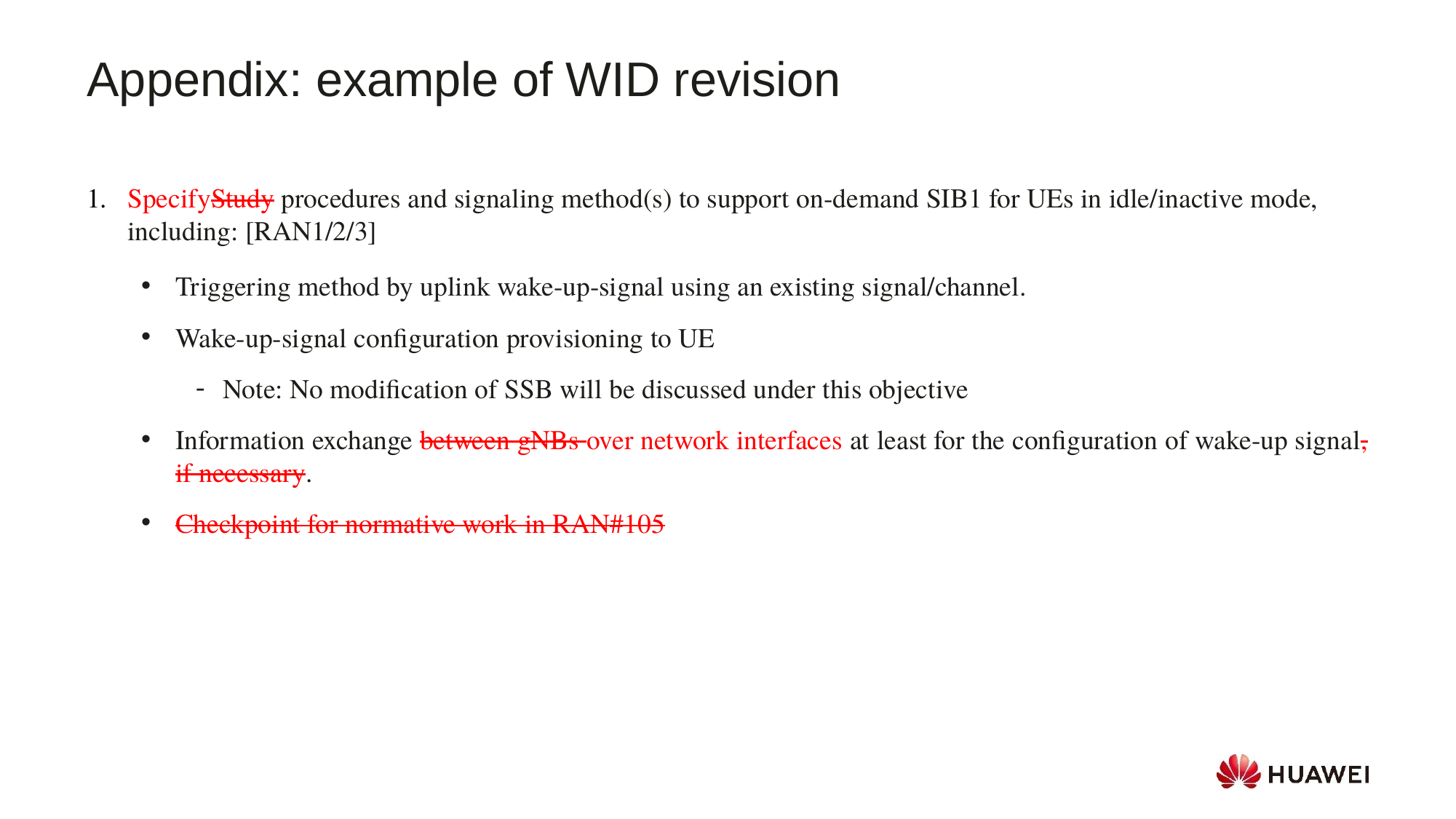

Appendix: example of WID revision
SpecifyStudy procedures and signaling method(s) to support on-demand SIB1 for UEs in idle/inactive mode, including: [RAN1/2/3]
Triggering method by uplink wake-up-signal using an existing signal/channel.
Wake-up-signal configuration provisioning to UE
Note: No modification of SSB will be discussed under this objective
Information exchange between gNBs over network interfaces at least for the configuration of wake-up signal, if necessary.
Checkpoint for normative work in RAN#105